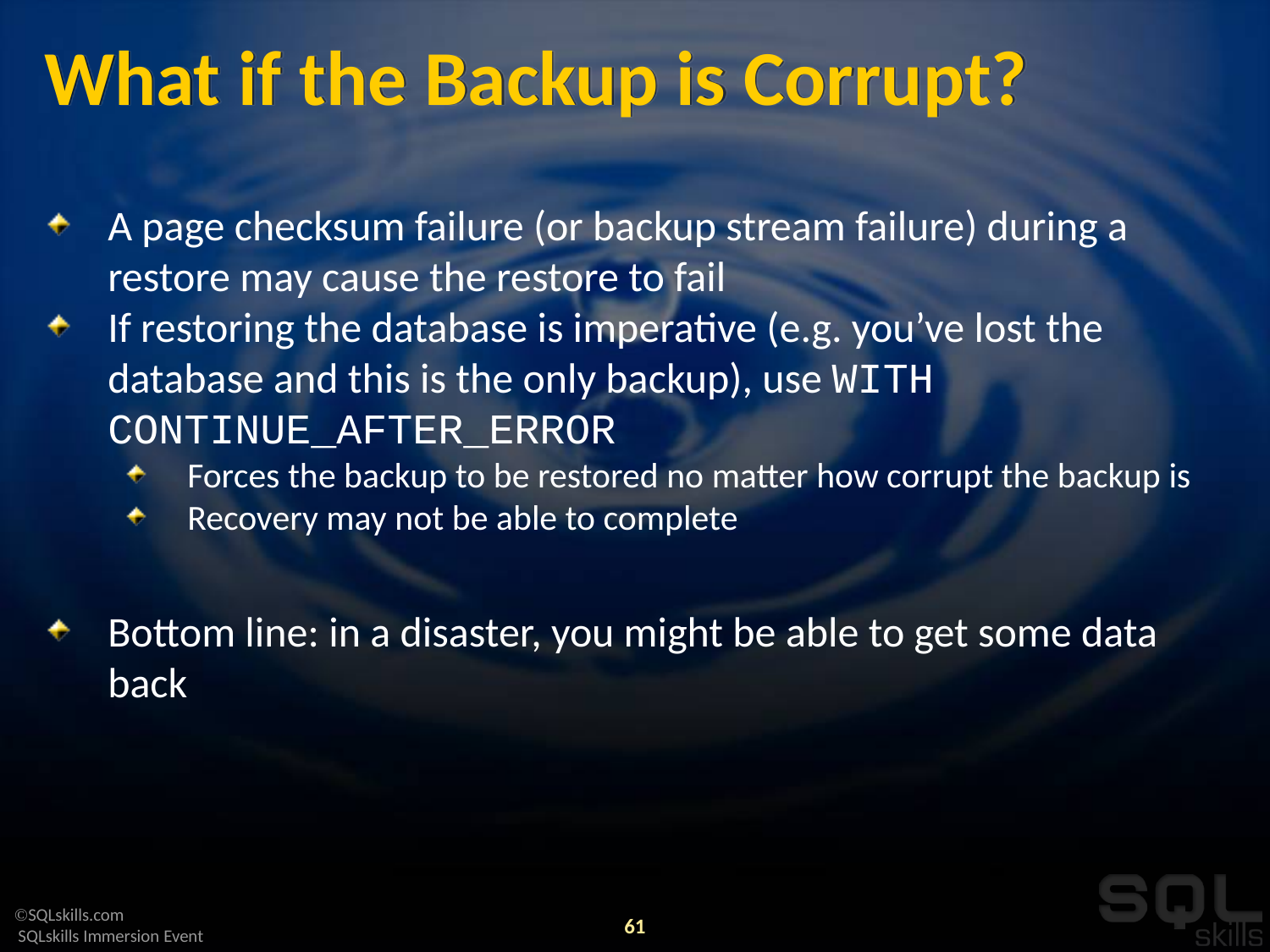

# What if the Backup is Corrupt?
A page checksum failure (or backup stream failure) during a restore may cause the restore to fail
If restoring the database is imperative (e.g. you’ve lost the database and this is the only backup), use WITH CONTINUE_AFTER_ERROR
Forces the backup to be restored no matter how corrupt the backup is
Recovery may not be able to complete

Bottom line: in a disaster, you might be able to get some data back
61